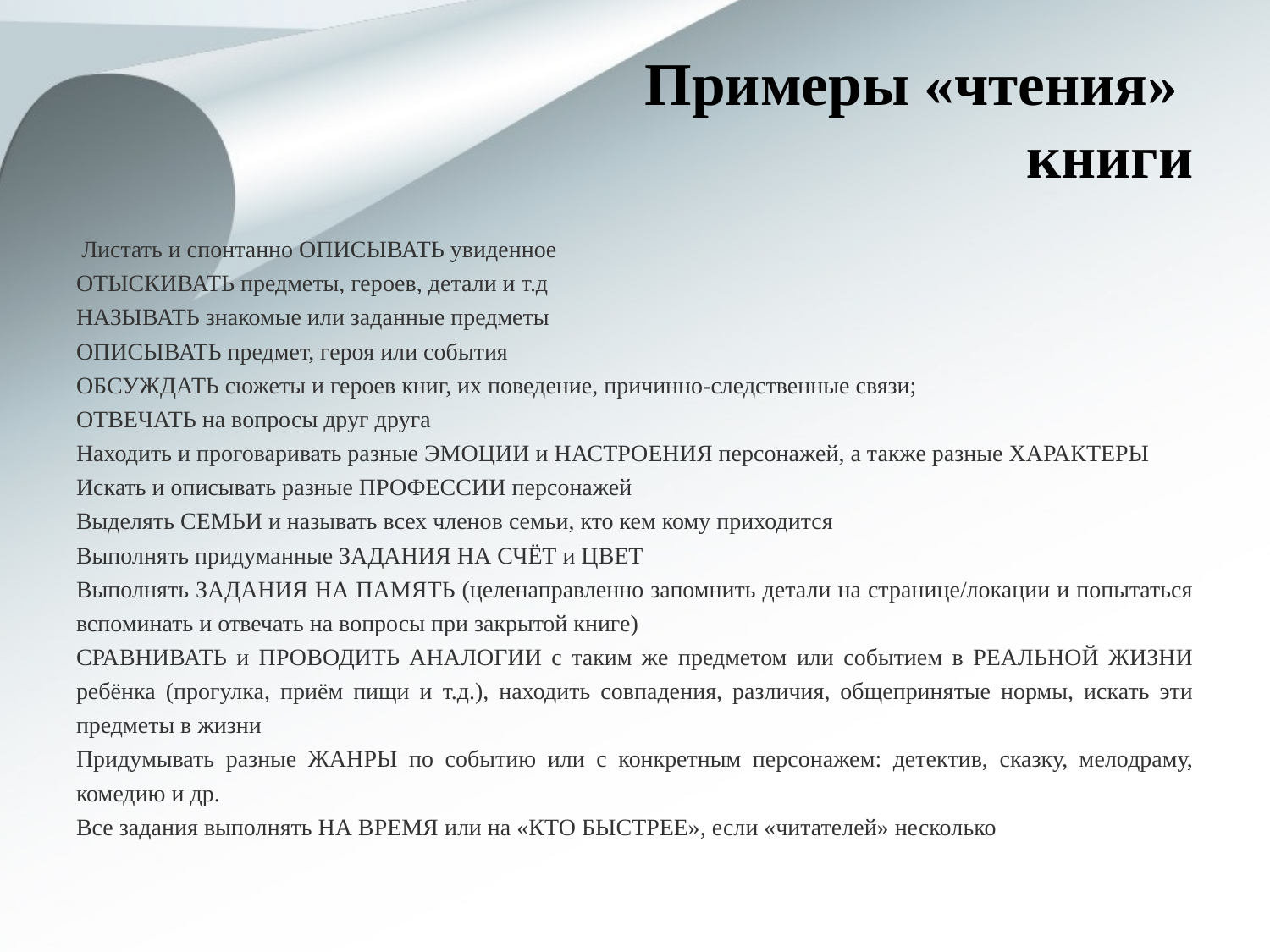

# Примеры «чтения» книги
 Листать и спонтанно ОПИСЫВАТЬ увиденное
ОТЫСКИВАТЬ предметы, героев, детали и т.д
НАЗЫВАТЬ знакомые или заданные предметы
ОПИСЫВАТЬ предмет, героя или события
ОБСУЖДАТЬ сюжеты и героев книг, их поведение, причинно-следственные связи;
ОТВЕЧАТЬ на вопросы друг друга
Находить и проговаривать разные ЭМОЦИИ и НАСТРОЕНИЯ персонажей, а также разные ХАРАКТЕРЫ
Искать и описывать разные ПРОФЕССИИ персонажей
Выделять СЕМЬИ и называть всех членов семьи, кто кем кому приходится
Выполнять придуманные ЗАДАНИЯ НА СЧЁТ и ЦВЕТ
Выполнять ЗАДАНИЯ НА ПАМЯТЬ (целенаправленно запомнить детали на странице/локации и попытаться вспоминать и отвечать на вопросы при закрытой книге)
СРАВНИВАТЬ и ПРОВОДИТЬ АНАЛОГИИ с таким же предметом или событием в РЕАЛЬНОЙ ЖИЗНИ ребёнка (прогулка, приём пищи и т.д.), находить совпадения, различия, общепринятые нормы, искать эти предметы в жизни
Придумывать разные ЖАНРЫ по событию или с конкретным персонажем: детектив, сказку, мелодраму, комедию и др.
Все задания выполнять НА ВРЕМЯ или на «КТО БЫСТРЕЕ», если «читателей» несколько